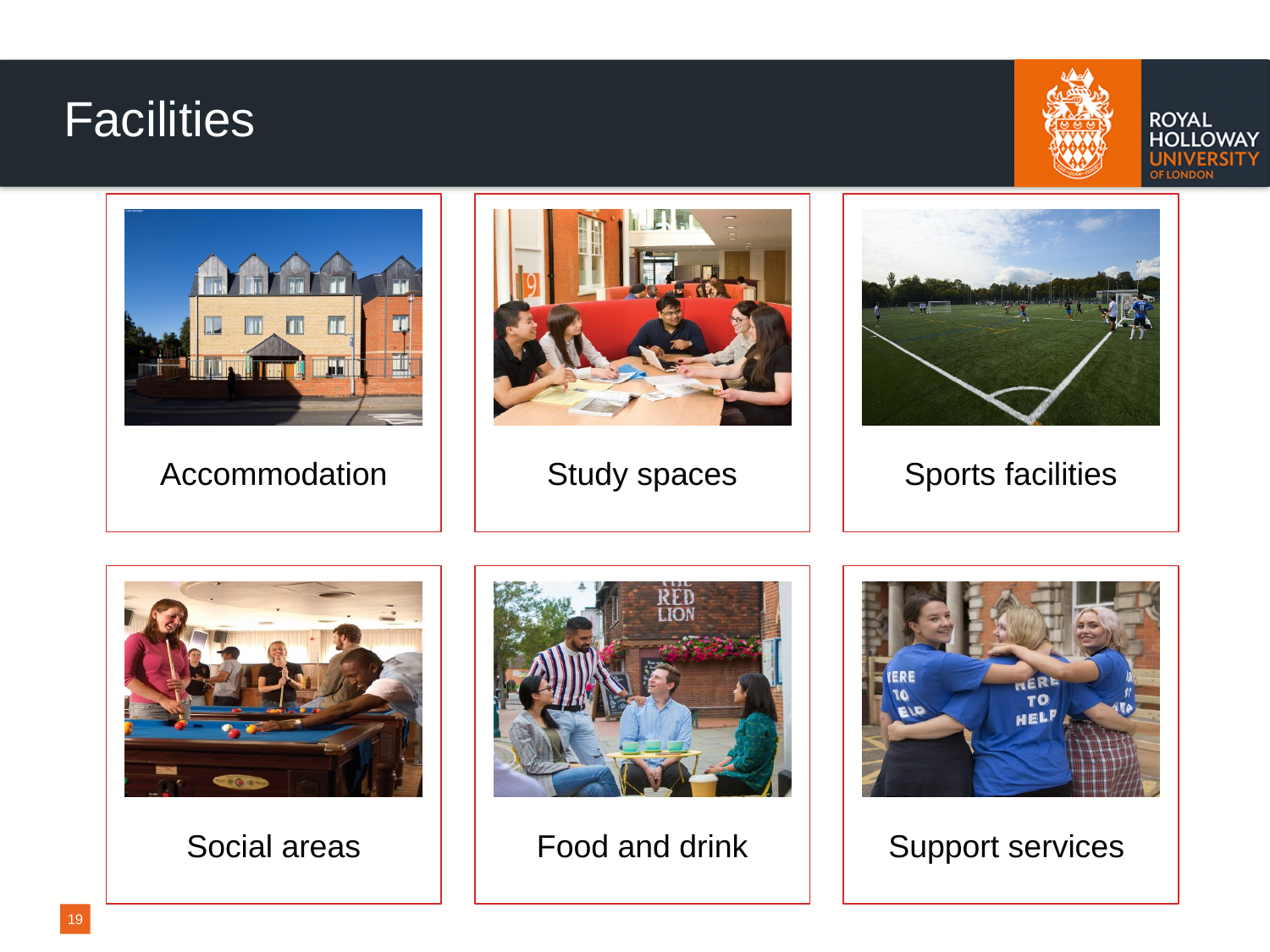

# Facilities
Accommodation
Study spaces
Sports facilities
Social areas
Food and drink
Support services